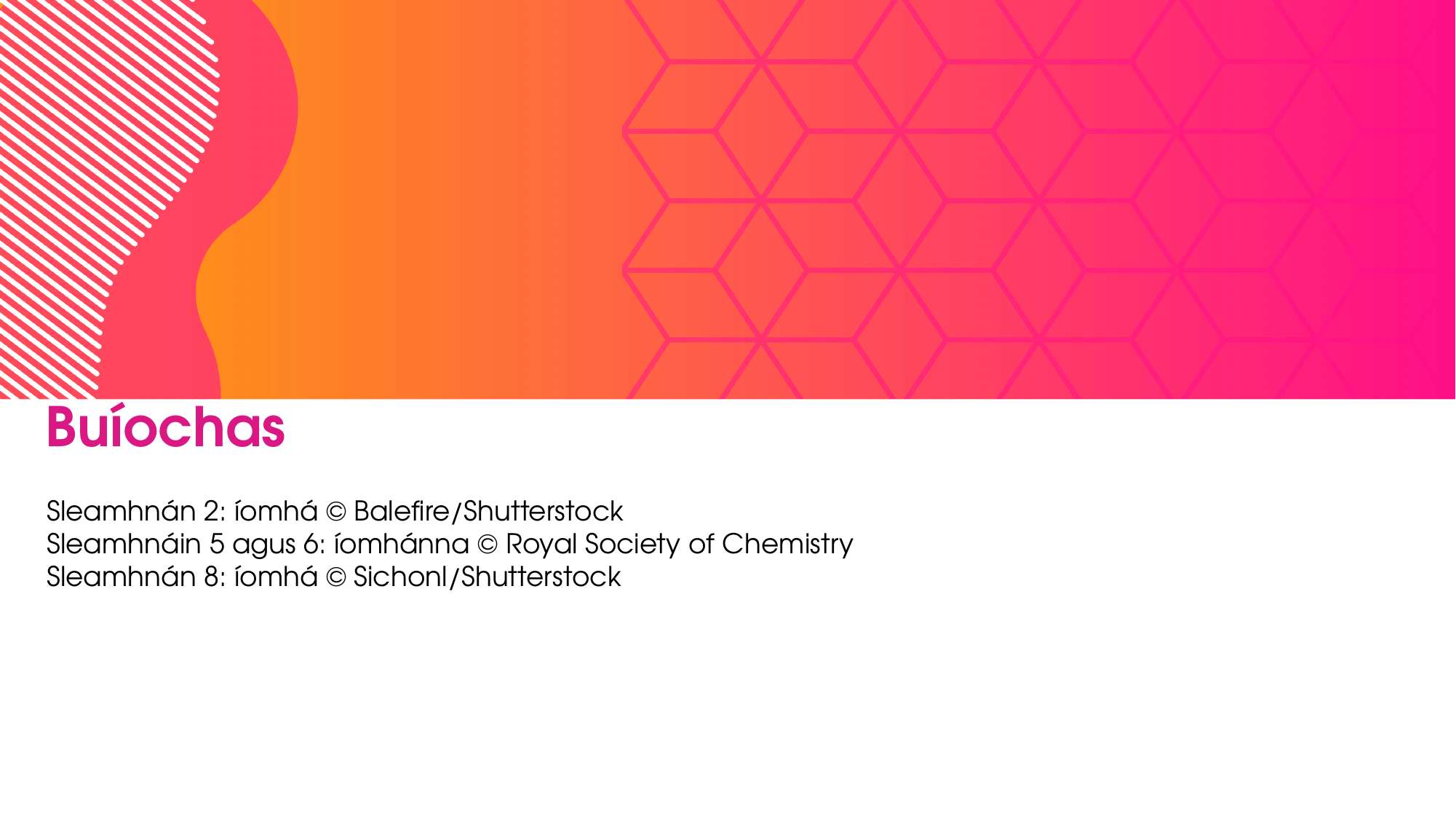

Buíochas

Sleamhnán 2: íomhá © Balefire/Shutterstock
Sleamhnáin 5 agus 6: íomhánna © Royal Society of Chemistry
Sleamhnán 8: íomhá © Sichonl/Shutterstock